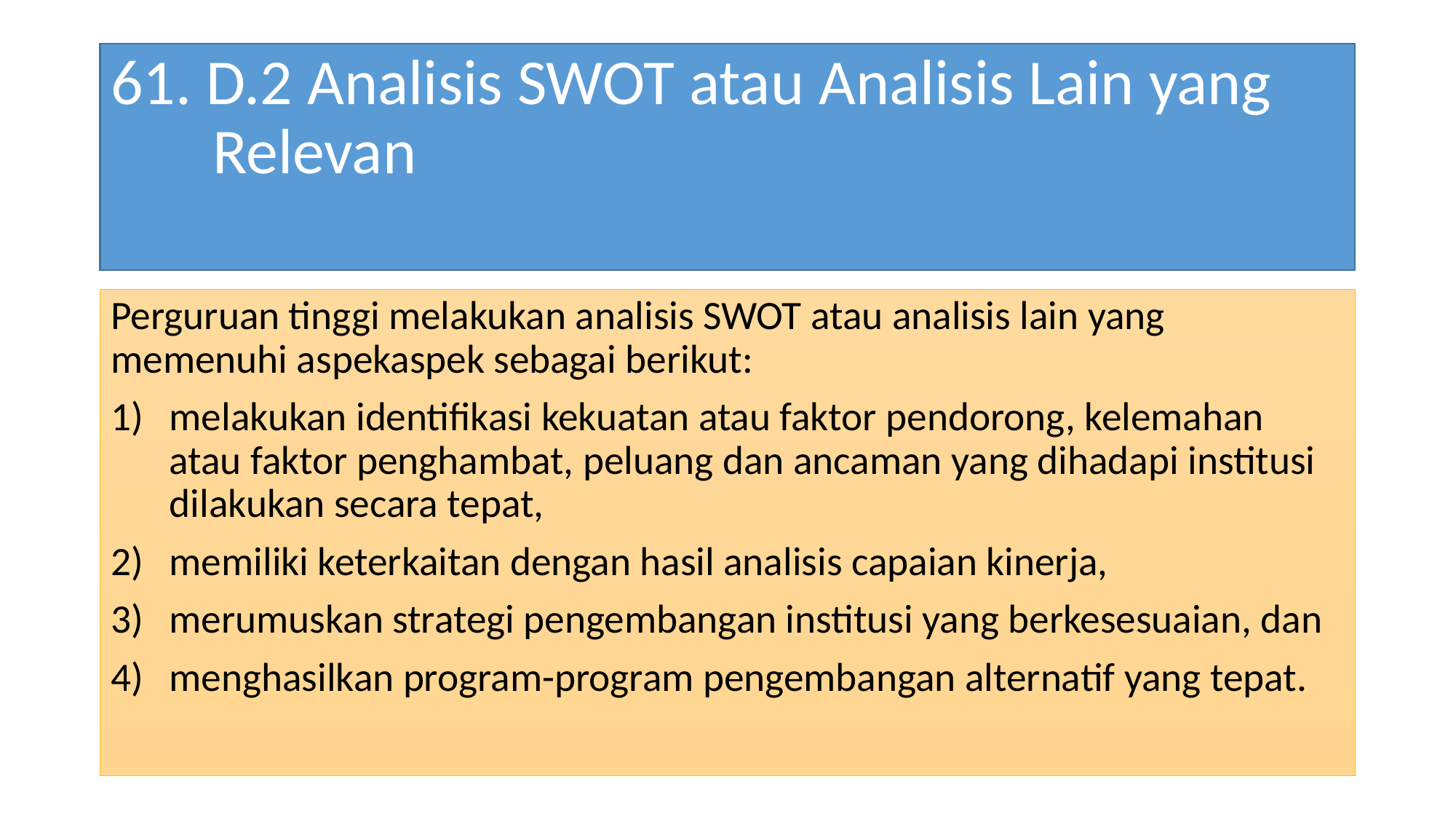

# 61. D.2 Analisis SWOT atau Analisis Lain yang Relevan
Perguruan tinggi melakukan analisis SWOT atau analisis lain yang memenuhi aspekaspek sebagai berikut:
melakukan identifikasi kekuatan atau faktor pendorong, kelemahan atau faktor penghambat, peluang dan ancaman yang dihadapi institusi dilakukan secara tepat,
memiliki keterkaitan dengan hasil analisis capaian kinerja,
merumuskan strategi pengembangan institusi yang berkesesuaian, dan
menghasilkan program-program pengembangan alternatif yang tepat.